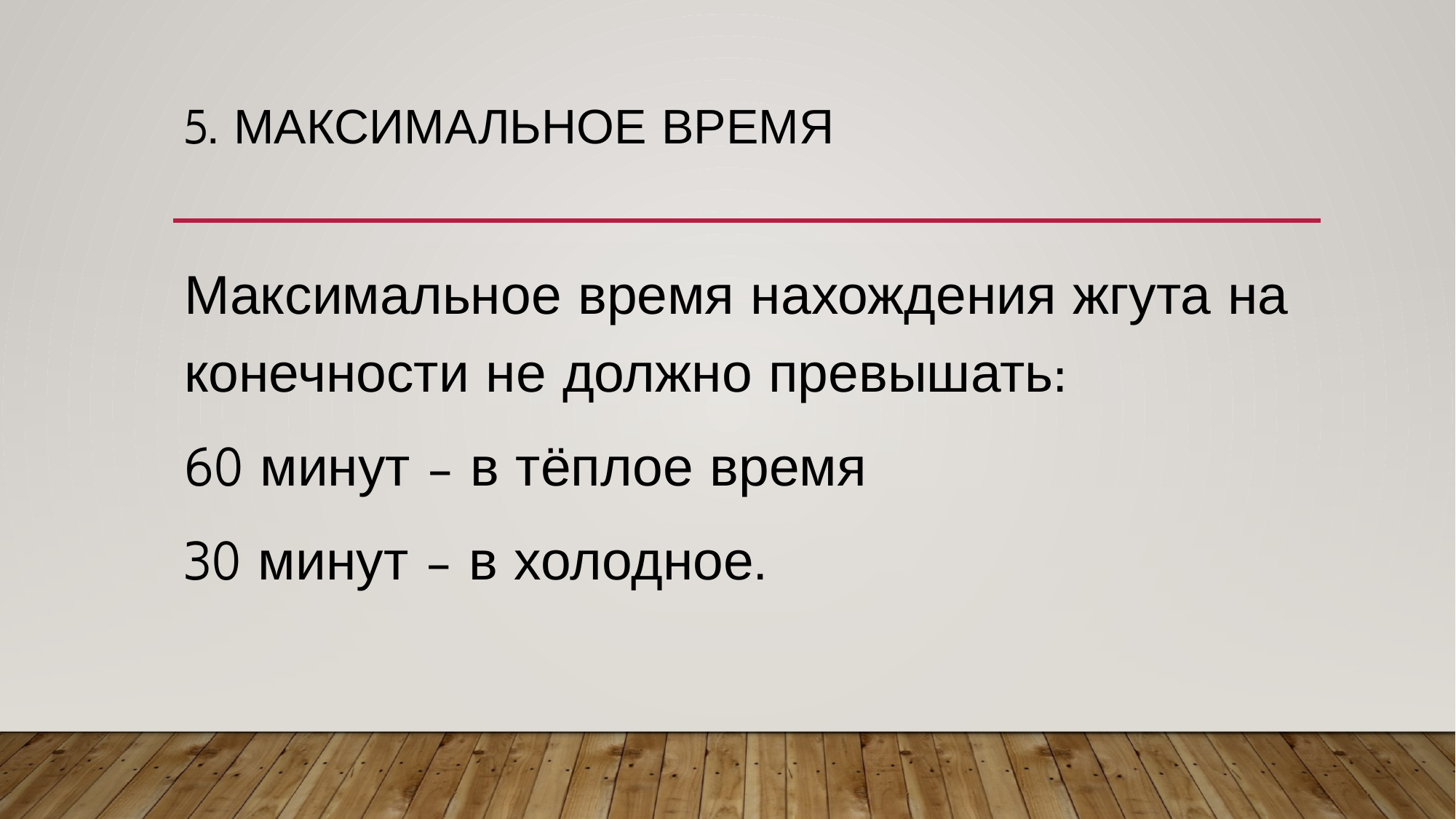

# 5. Максимальное время
Максимальное время нахождения жгута на конечности не должно превышать:
60 минут – в тёплое время
30 минут – в холодное.